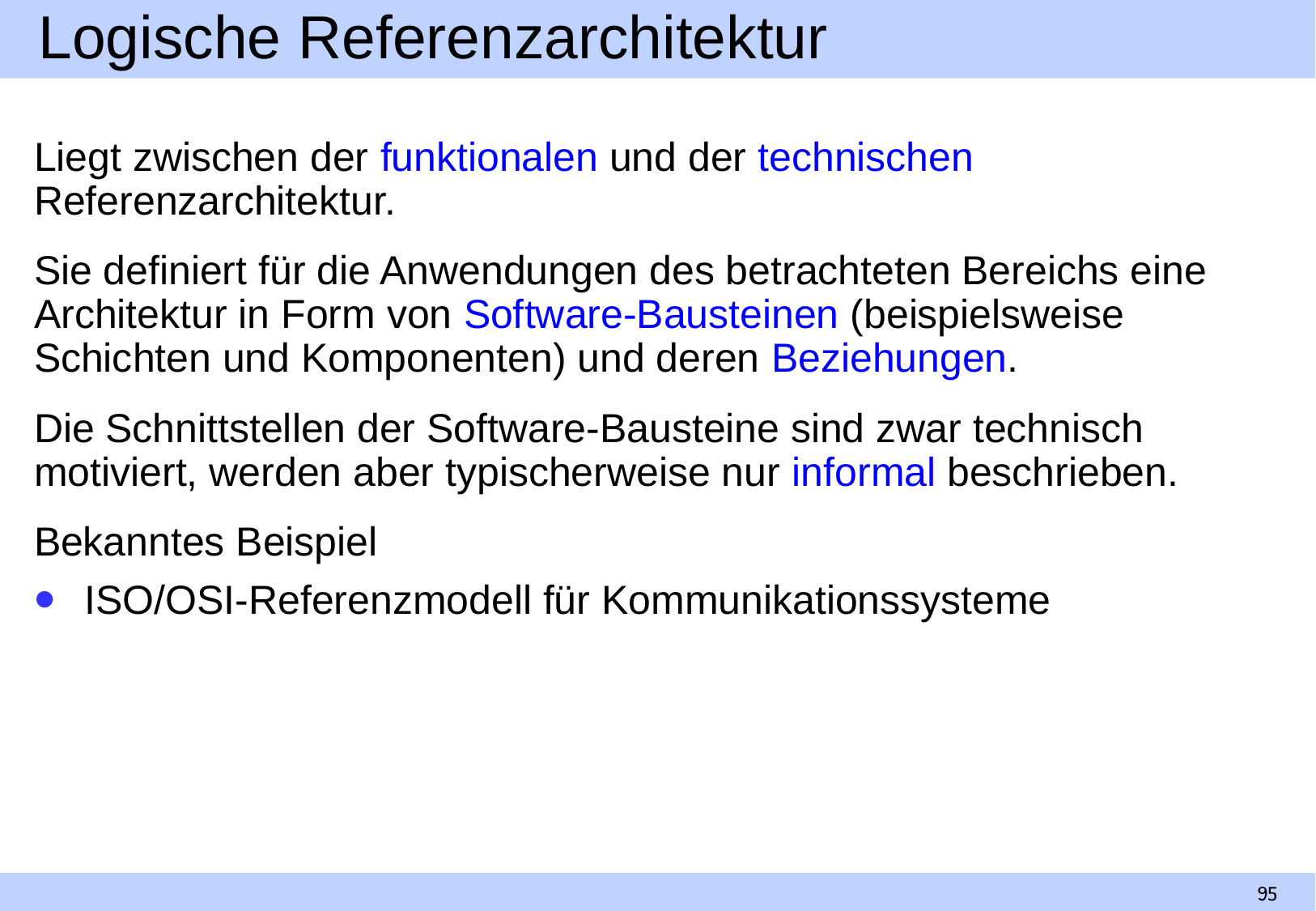

# Logische Referenzarchitektur
Liegt zwischen der funktionalen und der technischen Referenzarchitektur.
Sie definiert für die Anwendungen des betrachteten Bereichs eine Architektur in Form von Software-Bausteinen (beispielsweise Schichten und Komponenten) und deren Beziehungen.
Die Schnittstellen der Software-Bausteine sind zwar technisch motiviert, werden aber typischerweise nur informal beschrieben.
Bekanntes Beispiel
ISO/OSI-Referenzmodell für Kommunikationssysteme
95